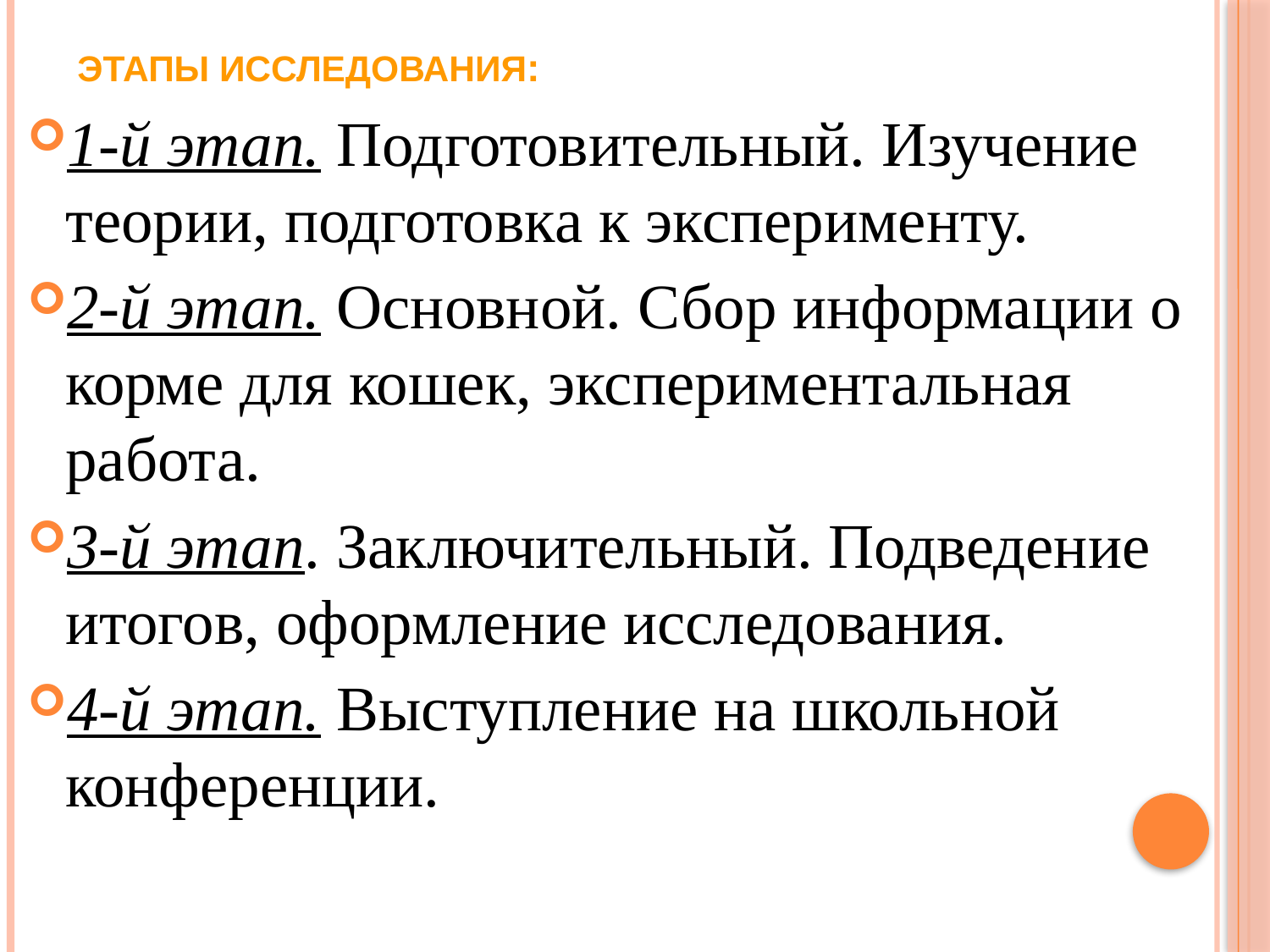

# Этапы исследования:
1-й этап. Подготовительный. Изучение теории, подготовка к эксперименту.
2-й этап. Основной. Сбор информации о корме для кошек, экспериментальная работа.
3-й этап. Заключительный. Подведение итогов, оформление исследования.
4-й этап. Выступление на школьной конференции.